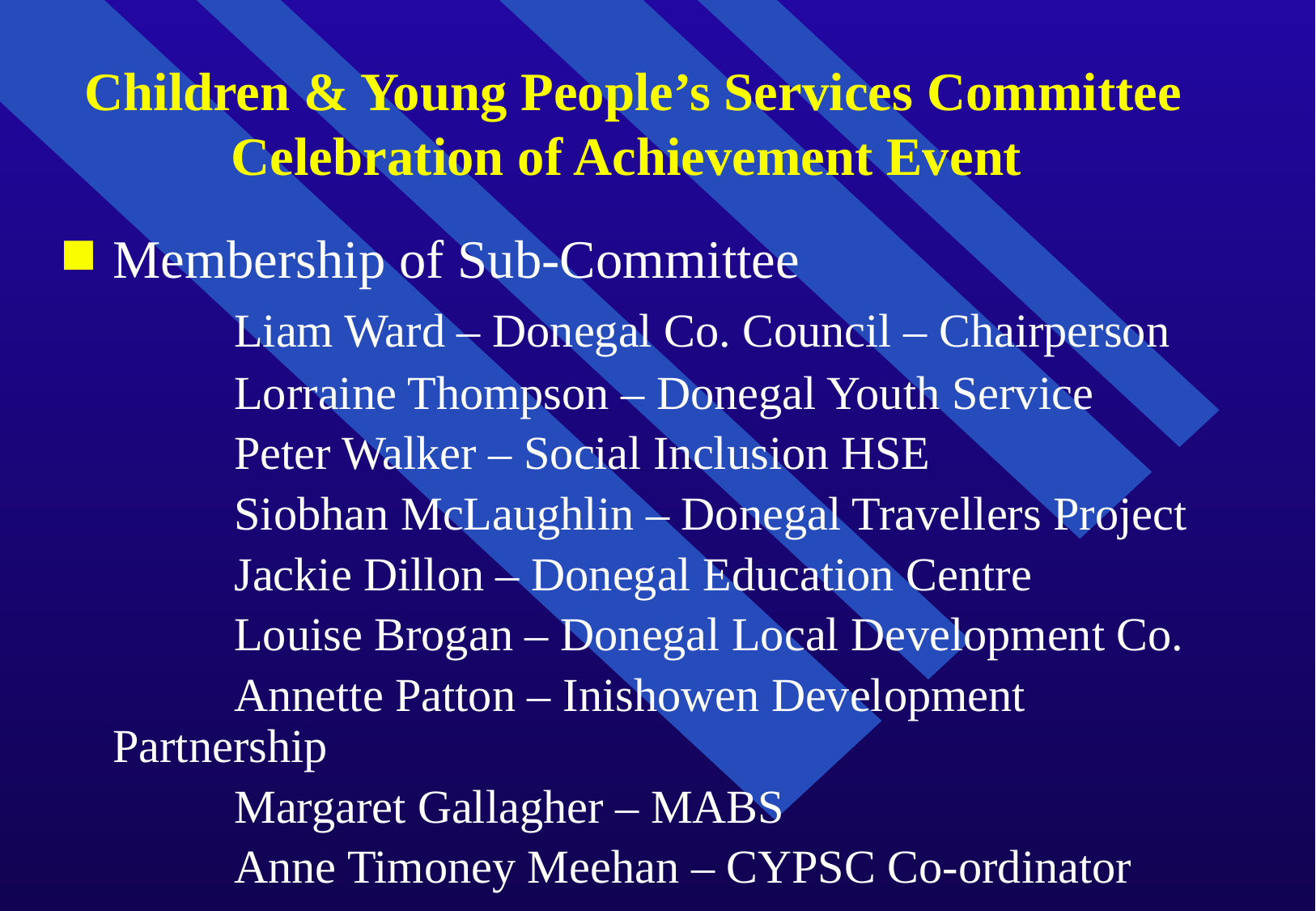

Children & Young People’s Services Committee
Celebration of Achievement Event
Membership of Sub-Committee
		Liam Ward – Donegal Co. Council – Chairperson
		Lorraine Thompson – Donegal Youth Service
		Peter Walker – Social Inclusion HSE
		Siobhan McLaughlin – Donegal Travellers Project
		Jackie Dillon – Donegal Education Centre
		Louise Brogan – Donegal Local Development Co.
		Annette Patton – Inishowen Development Partnership
		Margaret Gallagher – MABS
		Anne Timoney Meehan – CYPSC Co-ordinator